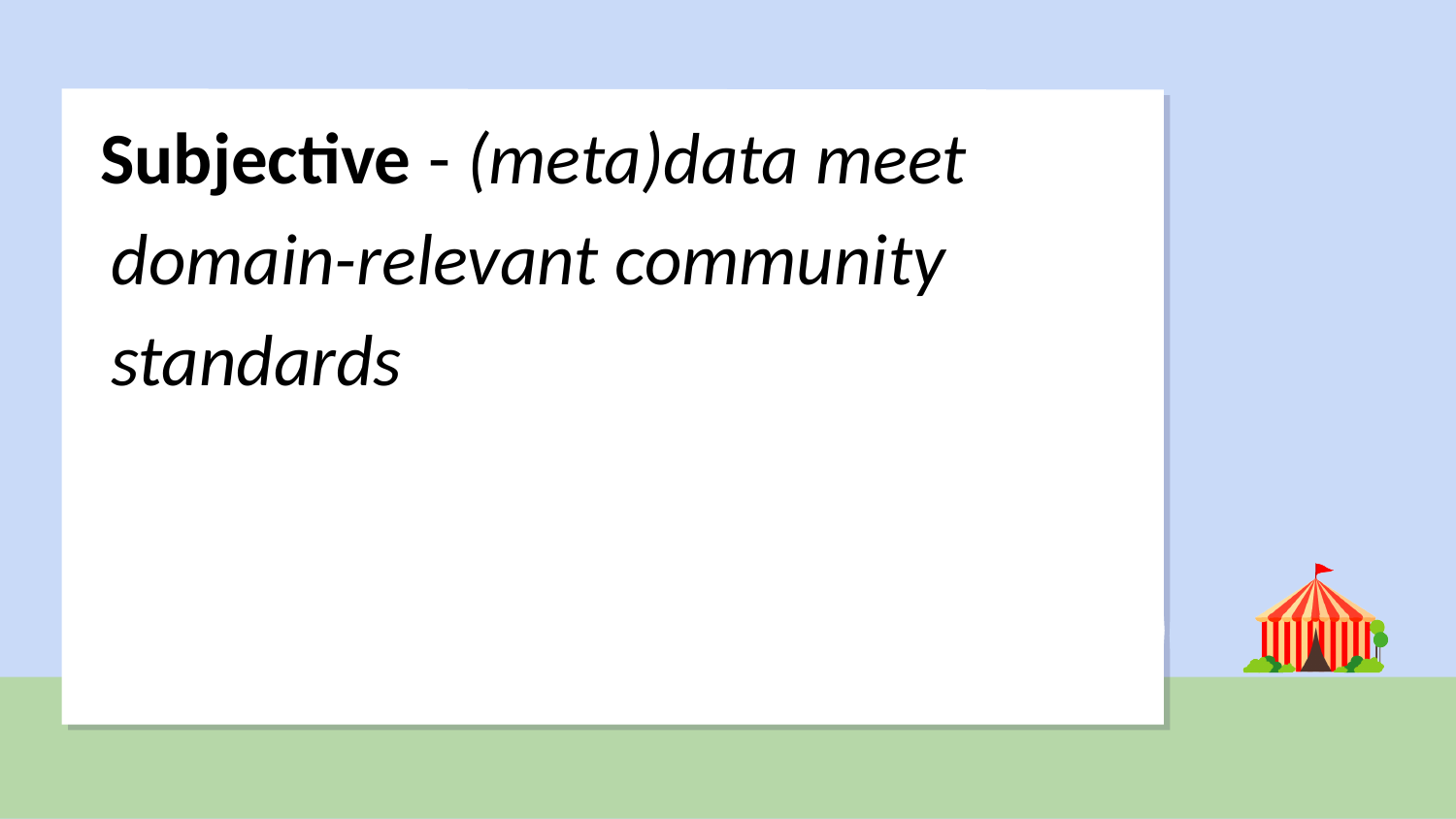

Subjective - (meta)data meet domain-relevant community standards